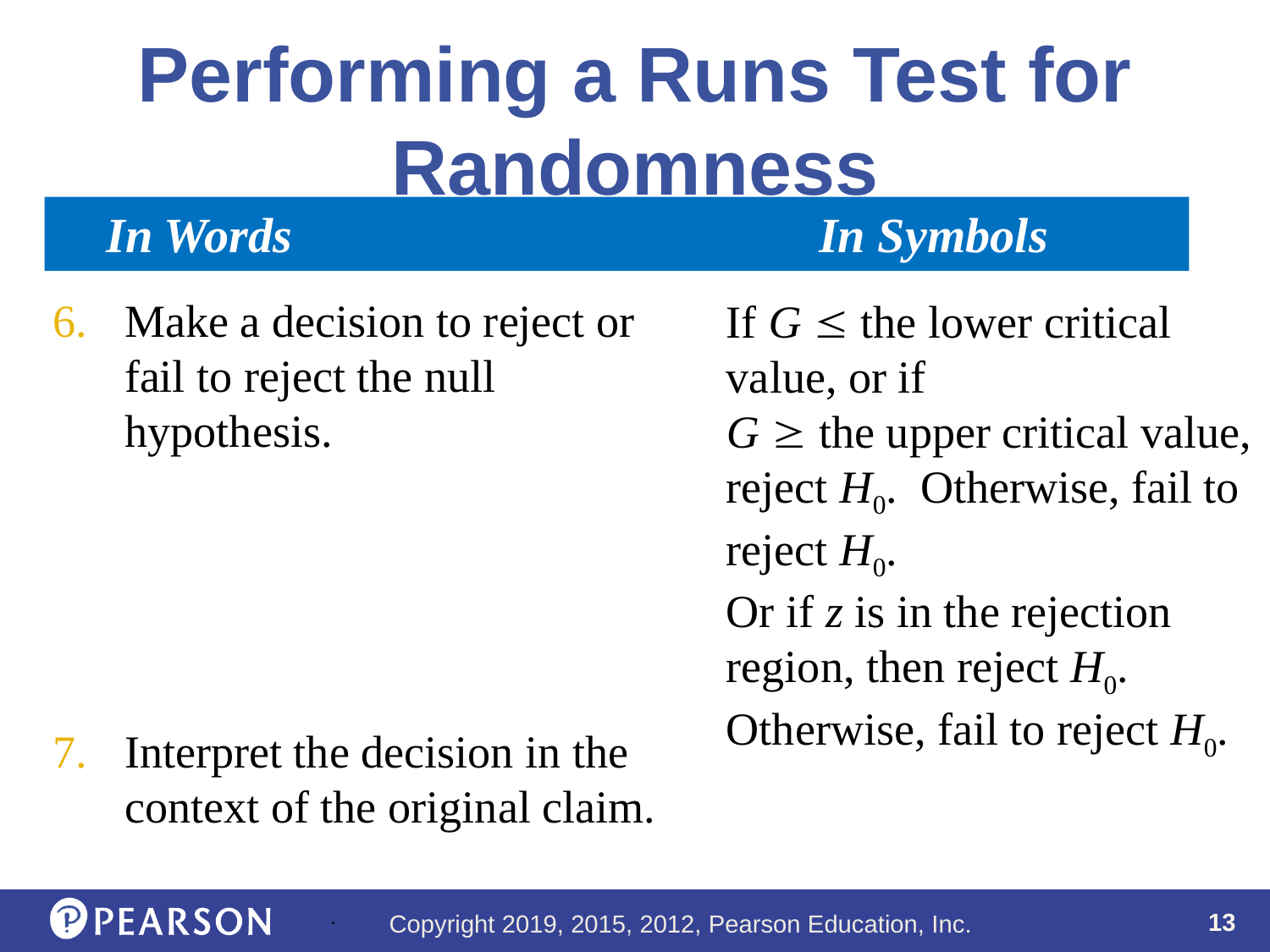

# Performing a Runs Test for Randomness
    In Words					In Symbols
Make a decision to reject or fail to reject the null hypothesis.

Interpret the decision in the context of the original claim.
If G ≤ the lower critical value, or if
G ≥ the upper critical value, reject H0.  Otherwise, fail to reject H0.
Or if z is in the rejection region, then reject H0.  Otherwise, fail to reject H0.

.